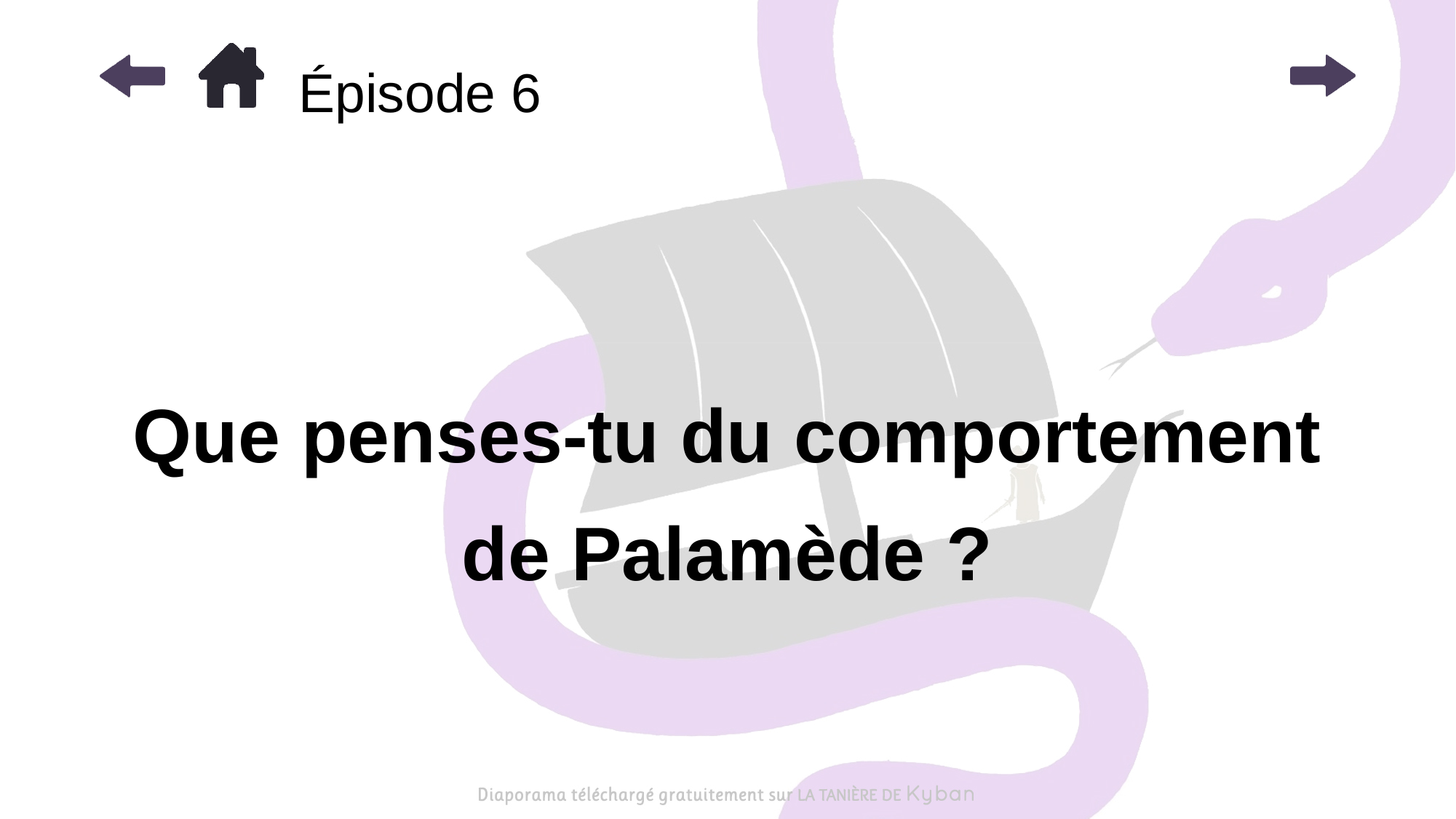

# Épisode 6
Que penses-tu du comportement de Palamède ?